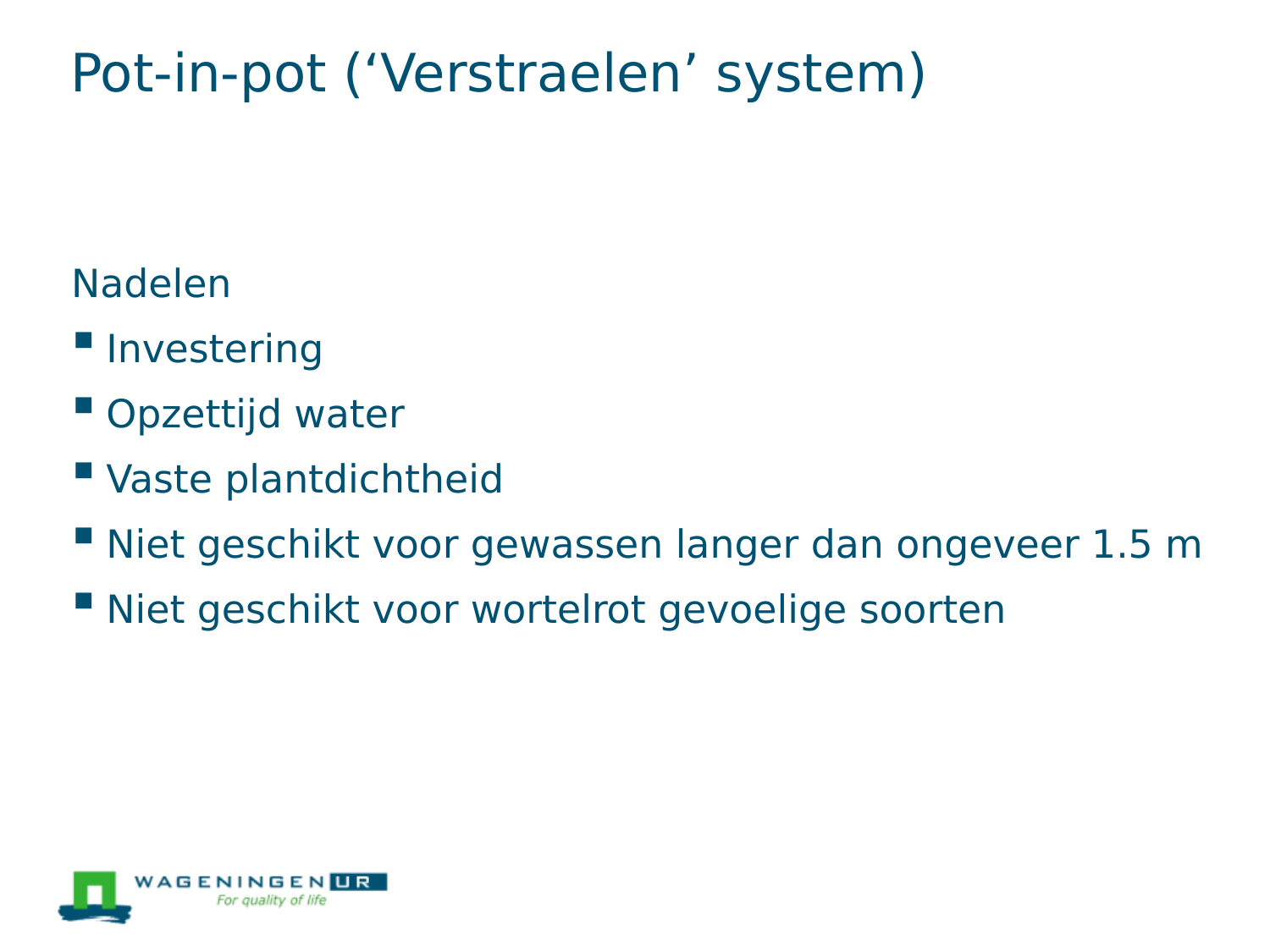

# Pot-in-pot (‘Verstraelen’ system)
Nadelen
Investering
Opzettijd water
Vaste plantdichtheid
Niet geschikt voor gewassen langer dan ongeveer 1.5 m
Niet geschikt voor wortelrot gevoelige soorten